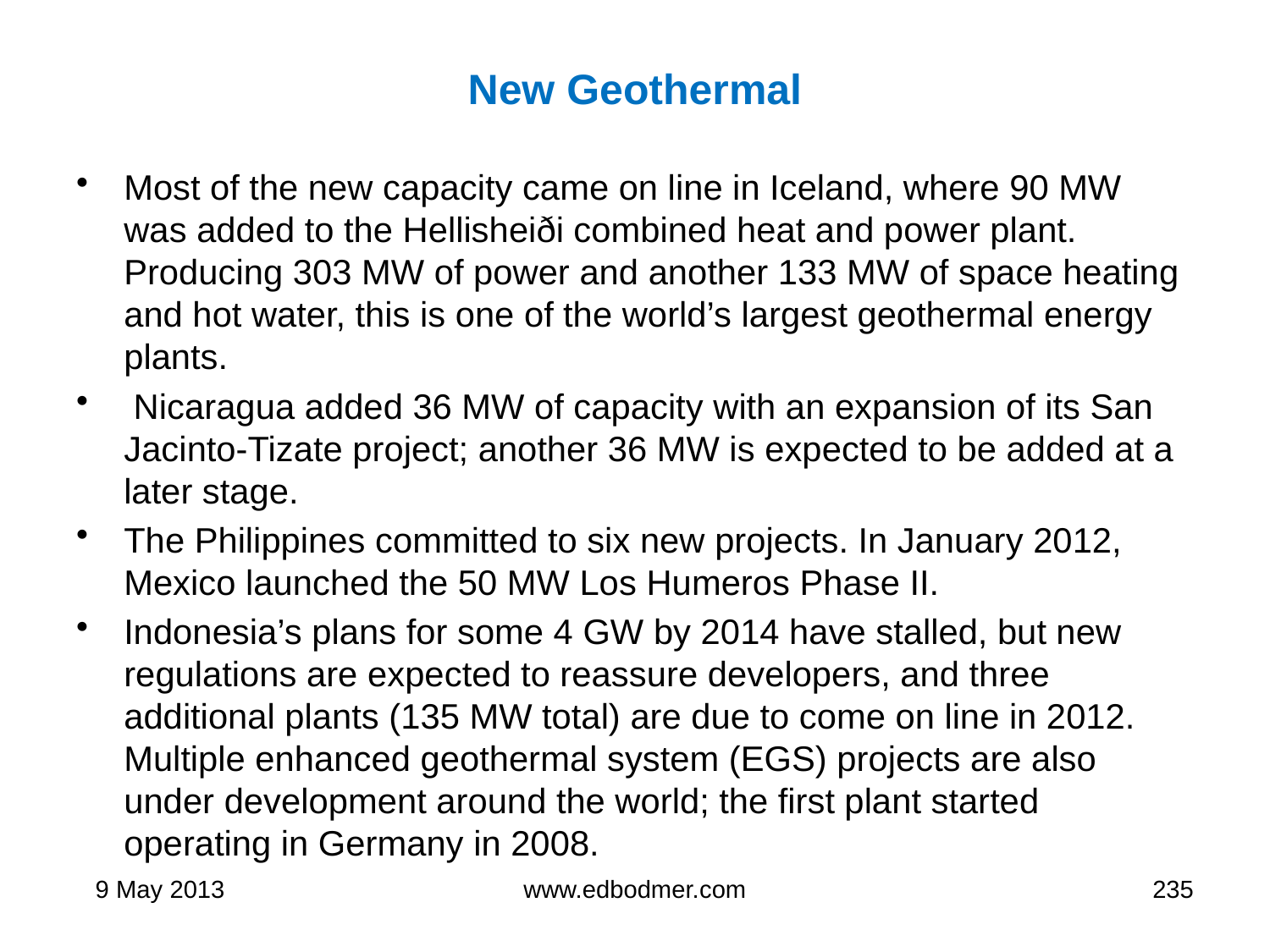

# New Geothermal
Most of the new capacity came on line in Iceland, where 90 MW was added to the Hellisheiði combined heat and power plant. Producing 303 MW of power and another 133 MW of space heating and hot water, this is one of the world’s largest geothermal energy plants.
 Nicaragua added 36 MW of capacity with an expansion of its San Jacinto-Tizate project; another 36 MW is expected to be added at a later stage.
The Philippines committed to six new projects. In January 2012, Mexico launched the 50 MW Los Humeros Phase II.
Indonesia’s plans for some 4 GW by 2014 have stalled, but new regulations are expected to reassure developers, and three additional plants (135 MW total) are due to come on line in 2012. Multiple enhanced geothermal system (EGS) projects are also under development around the world; the first plant started operating in Germany in 2008.
9 May 2013
www.edbodmer.com
235